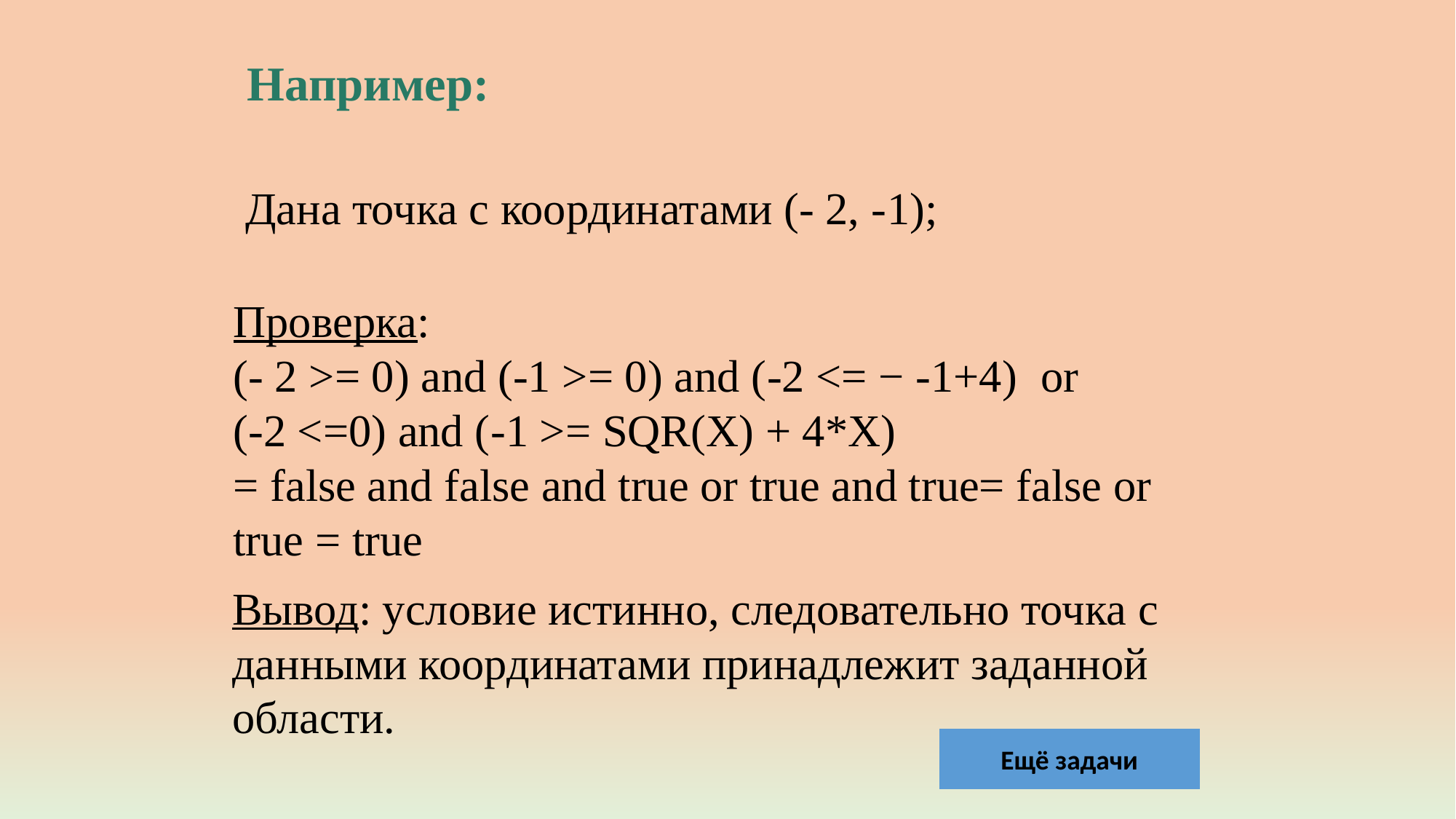

# Например:
Дана точка с координатами (- 2, -1);
Проверка:
(- 2 >= 0) and (-1 >= 0) and (-2 <= − -1+4)  or
(-2 <=0) and (-1 >= SQR(X) + 4*X)
= false and false and true or true and true= false or true = true

Вывод: условие истинно, следовательно точка с данными координатами принадлежит заданной области.
Ещё задачи